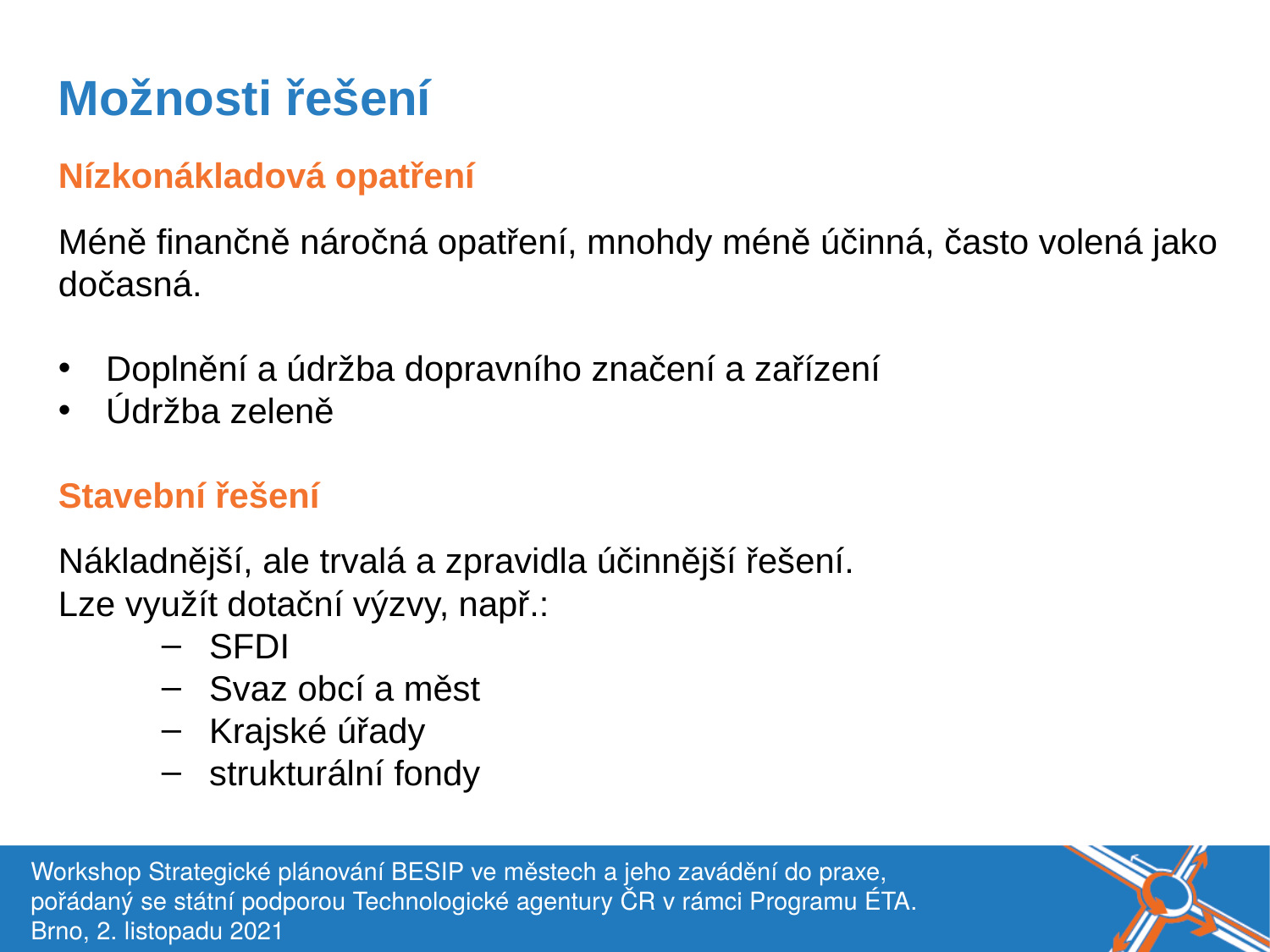

Název akce, místo, datum
Možnosti řešení
Nízkonákladová opatření

Méně finančně náročná opatření, mnohdy méně účinná, často volená jako dočasná.

Doplnění a údržba dopravního značení a zařízení
Údržba zeleně

Stavební řešení

Nákladnější, ale trvalá a zpravidla účinnější řešení.
Lze využít dotační výzvy, např.:
SFDI
Svaz obcí a měst
Krajské úřady
strukturální fondy